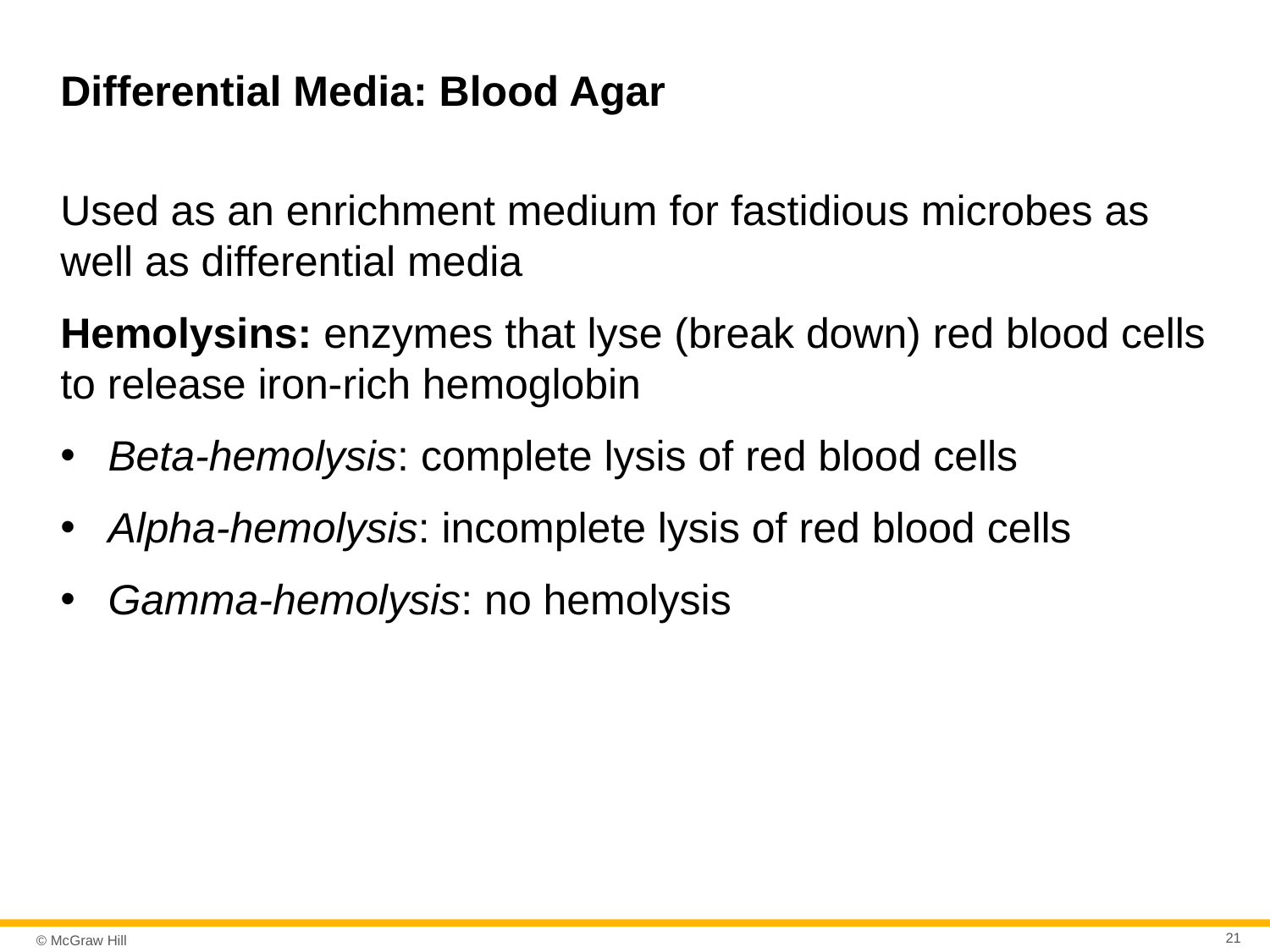

# Differential Media: Blood Agar
Used as an enrichment medium for fastidious microbes as well as differential media
Hemolysins: enzymes that lyse (break down) red blood cells to release iron-rich hemoglobin
Beta-hemolysis: complete lysis of red blood cells
Alpha-hemolysis: incomplete lysis of red blood cells
Gamma-hemolysis: no hemolysis